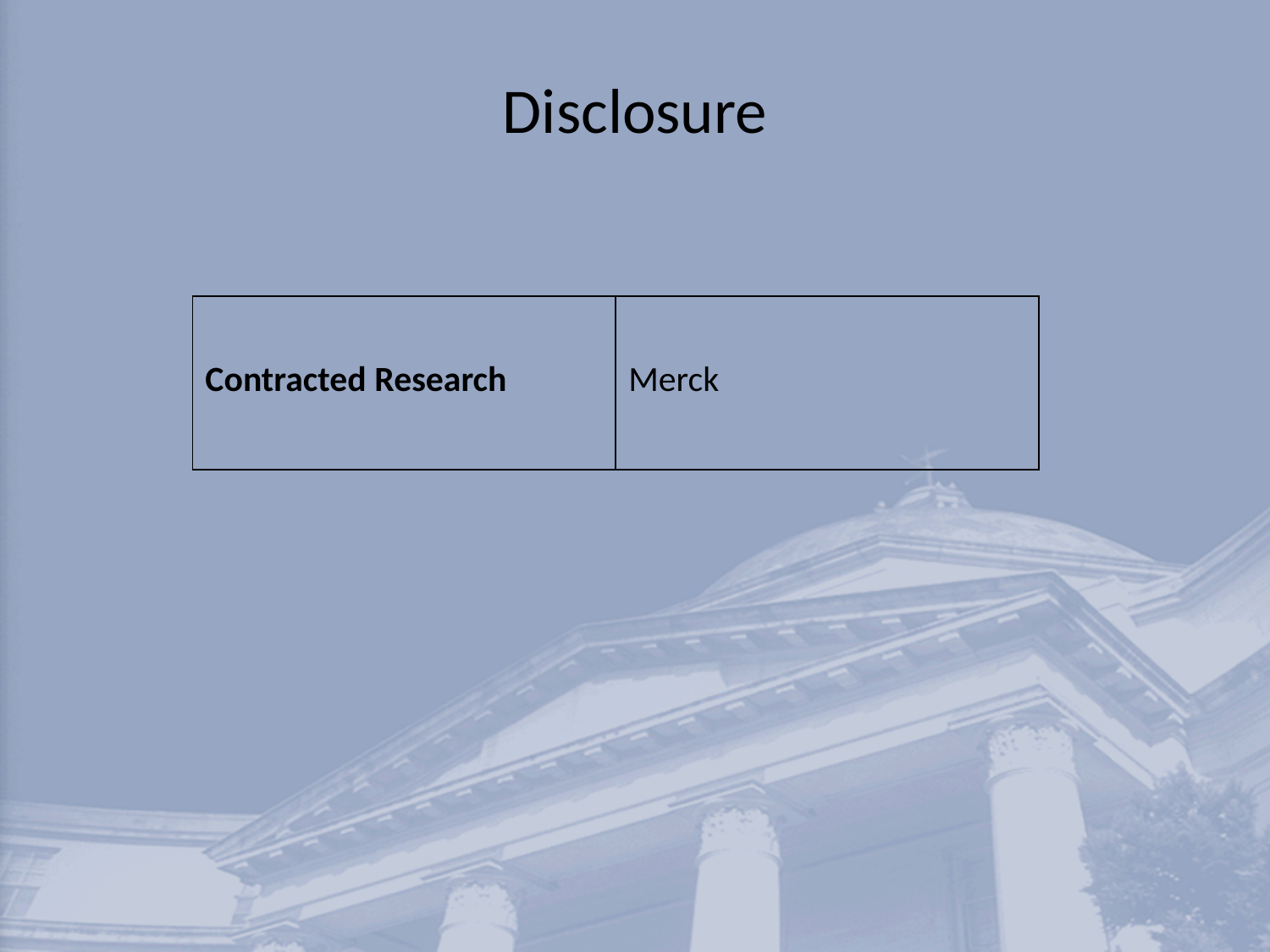

# Disclosure
| Contracted Research | Merck |
| --- | --- |